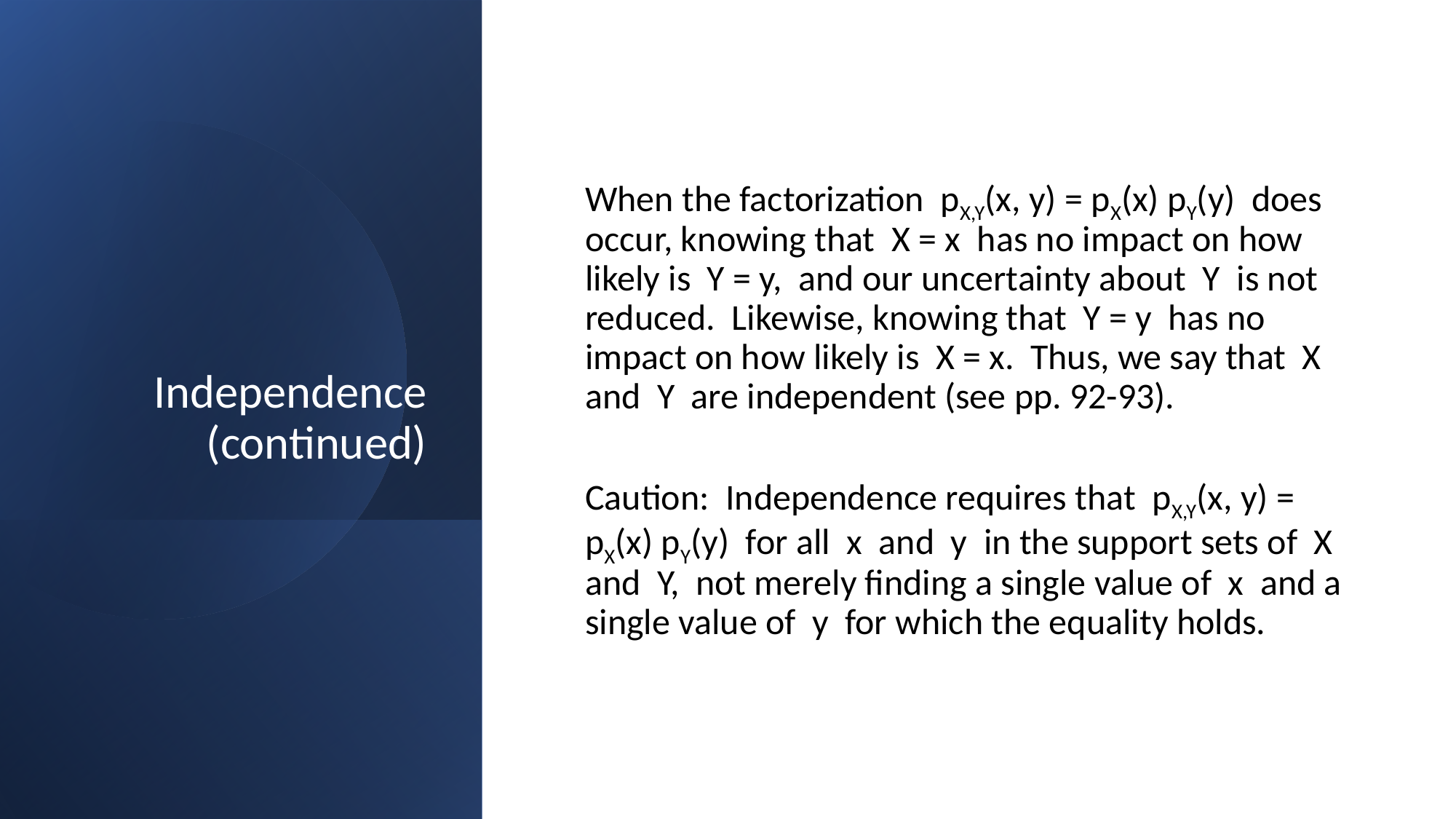

# Independence (continued)
When the factorization  pX,Y(x, y) = pX(x) pY(y)  does occur, knowing that  X = x  has no impact on how likely is  Y = y,  and our uncertainty about  Y  is not reduced.  Likewise, knowing that  Y = y  has no impact on how likely is  X = x.  Thus, we say that  X  and  Y  are independent (see pp. 92-93).

Caution:  Independence requires that  pX,Y(x, y) = pX(x) pY(y)  for all  x  and  y  in the support sets of  X  and  Y,  not merely finding a single value of  x  and a single value of  y  for which the equality holds.